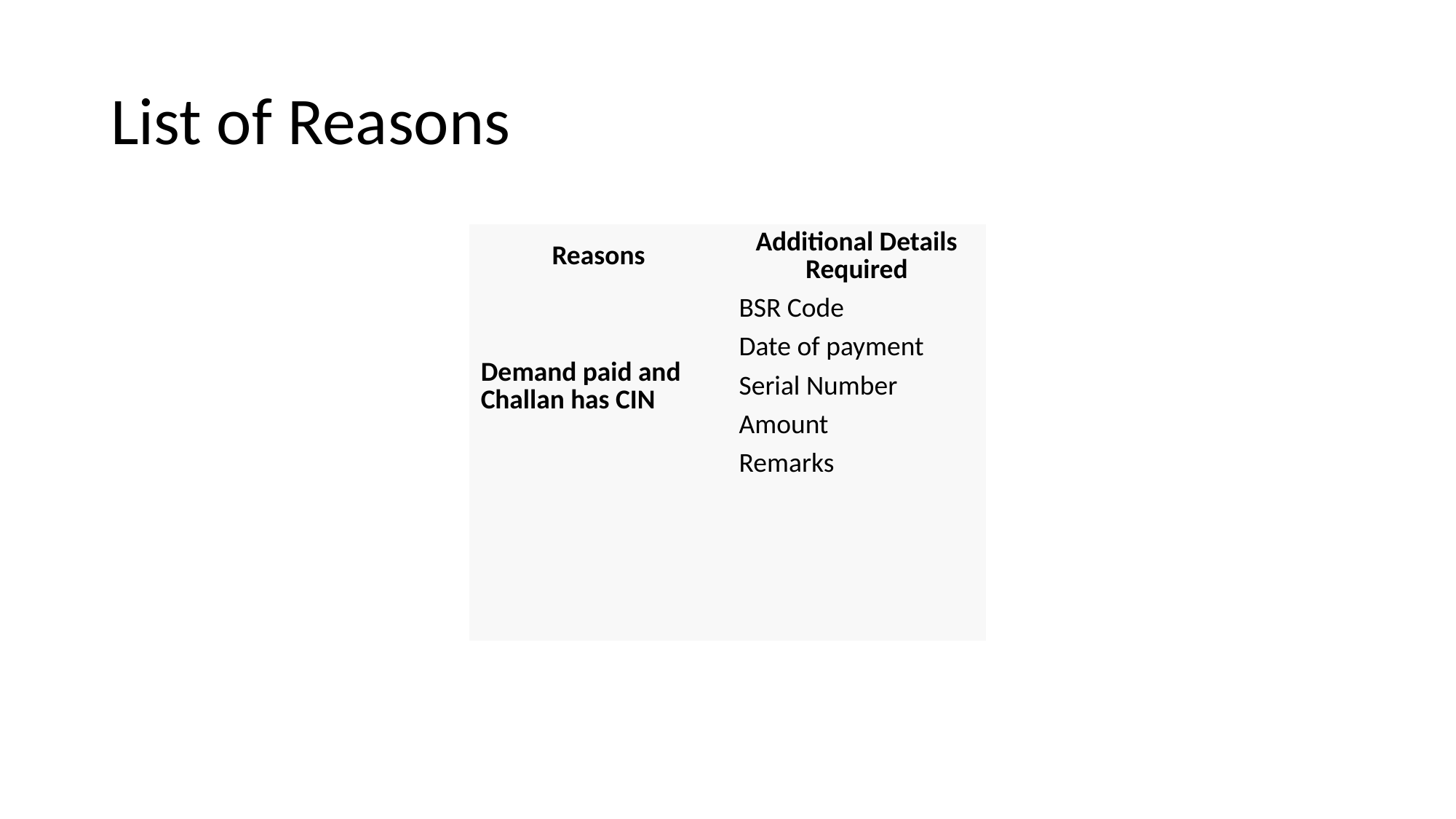

# List of Reasons
| Reasons | Additional Details Required |
| --- | --- |
| Demand paid and Challan has CIN | BSR Code |
|  | Date of payment |
|  | Serial Number |
|  | Amount |
|  | Remarks |
|  |  |
|  |  |
|  |  |
|  |  |